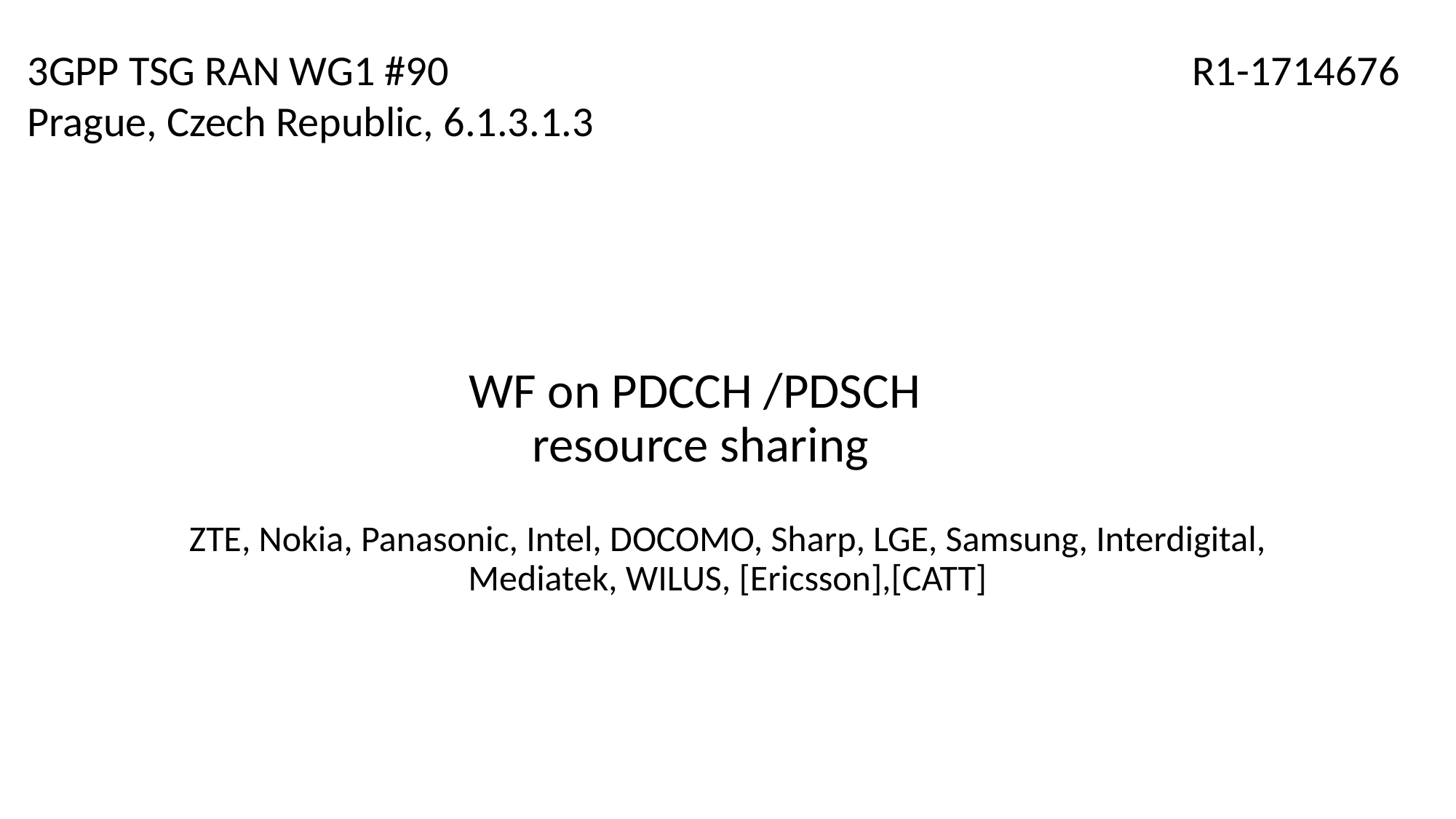

3GPP TSG RAN WG1 #90
Prague, Czech Republic, 6.1.3.1.3
R1-1714676
# WF on PDCCH /PDSCH resource sharing
ZTE, Nokia, Panasonic, Intel, DOCOMO, Sharp, LGE, Samsung, Interdigital, Mediatek, WILUS, [Ericsson],[CATT]